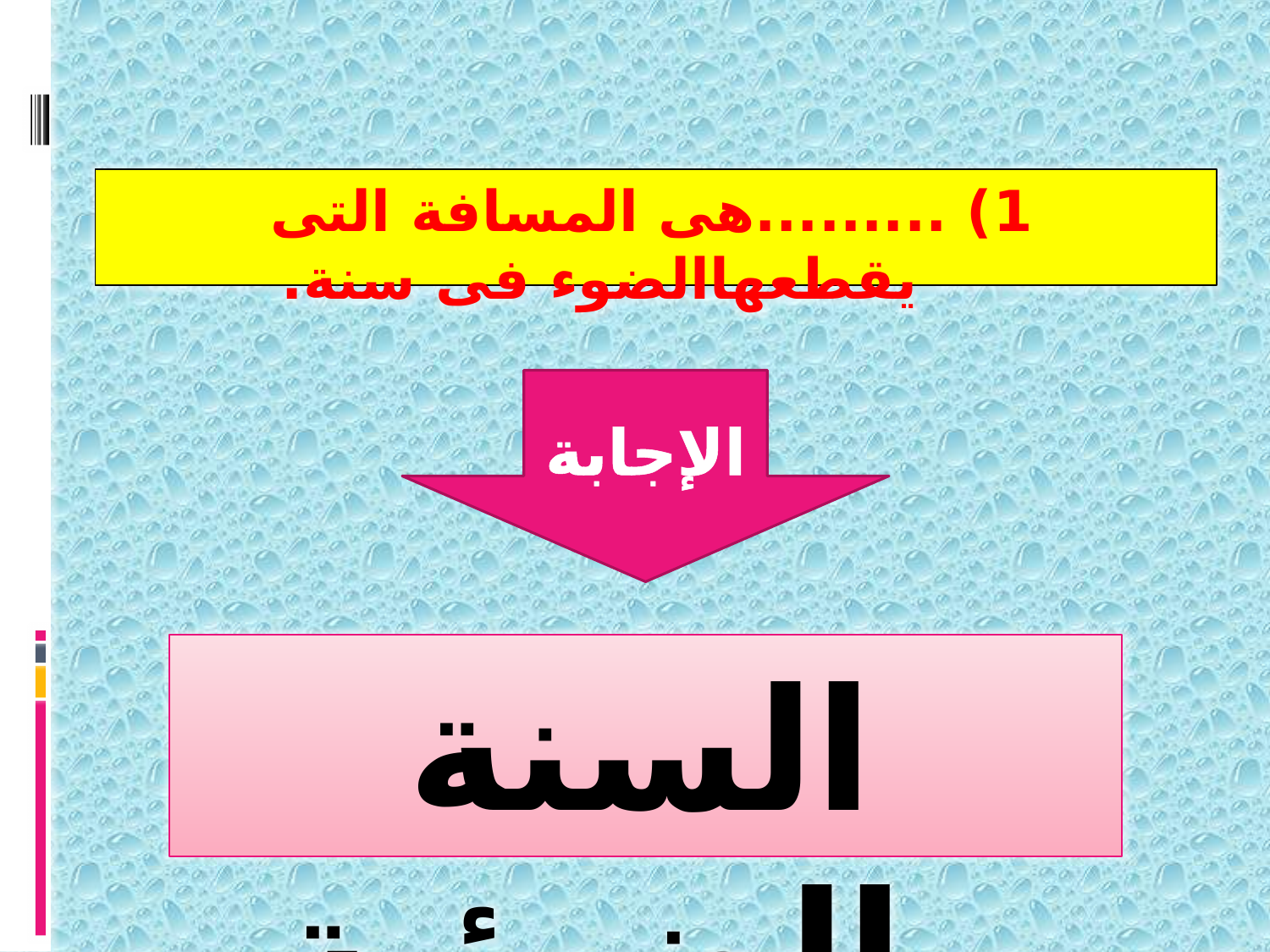

1) .........هى المسافة التى يقطعهاالضوء فى سنة.
الإجابة
السنة الضوئية